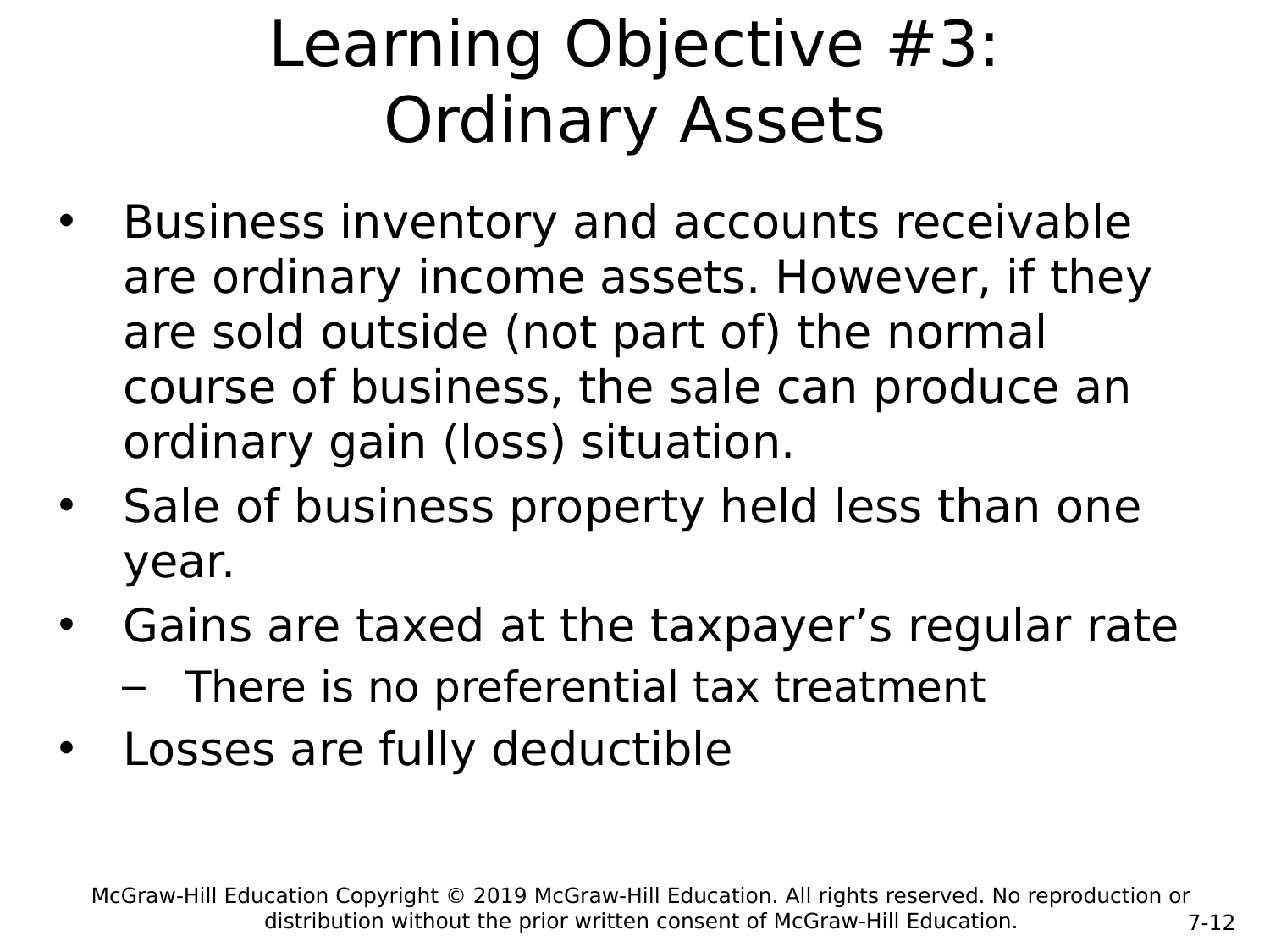

# Learning Objective #3: Ordinary Assets
Business inventory and accounts receivable are ordinary income assets. However, if they are sold outside (not part of) the normal course of business, the sale can produce an ordinary gain (loss) situation.
Sale of business property held less than one year.
Gains are taxed at the taxpayer’s regular rate
There is no preferential tax treatment
Losses are fully deductible
McGraw-Hill Education Copyright © 2019 McGraw-Hill Education. All rights reserved. No reproduction or distribution without the prior written consent of McGraw-Hill Education.
7-12